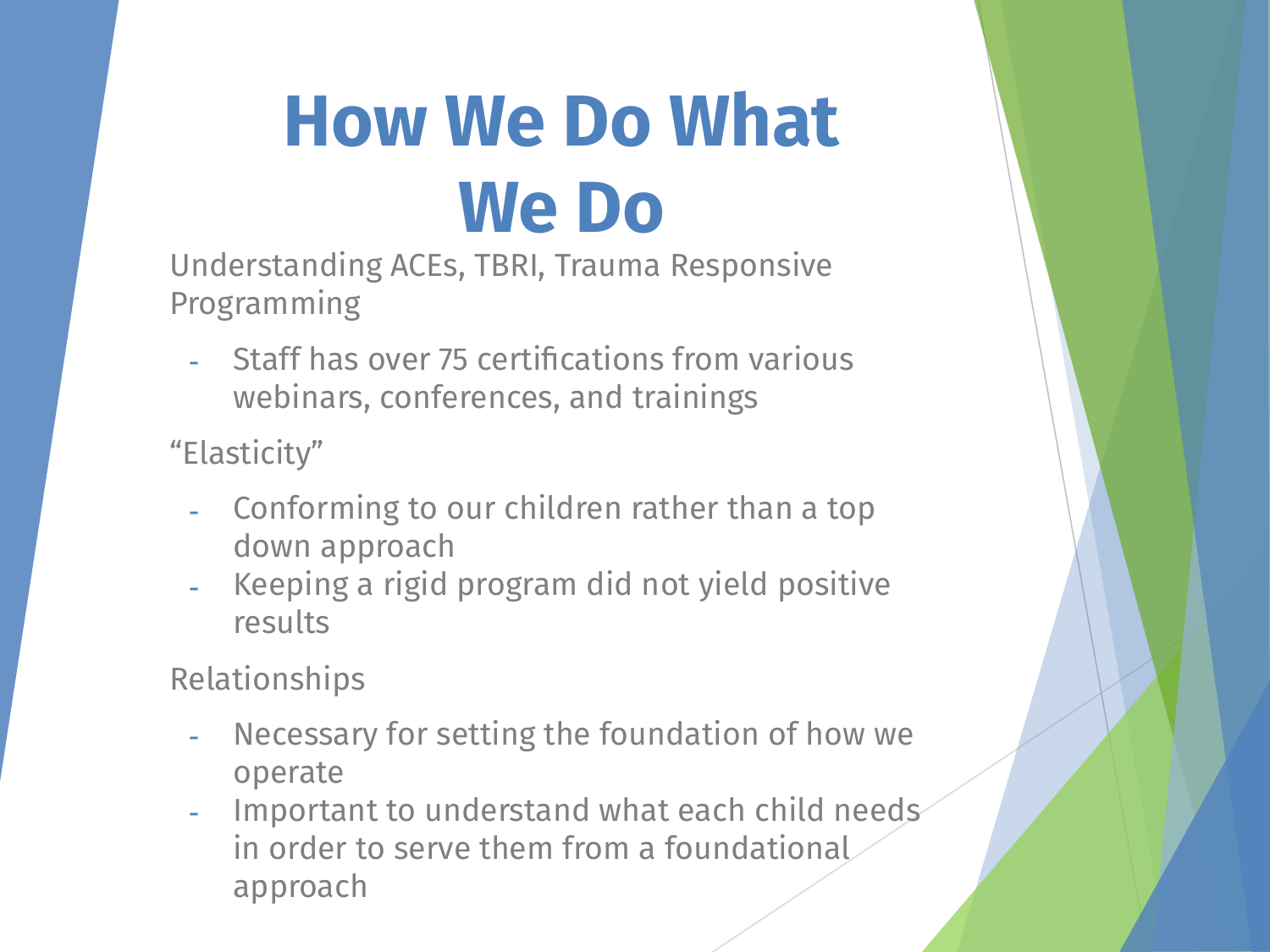

# How We Do What We Do
Understanding ACEs, TBRI, Trauma Responsive Programming
Staff has over 75 certifications from various webinars, conferences, and trainings
“Elasticity”
Conforming to our children rather than a top down approach
Keeping a rigid program did not yield positive results
Relationships
Necessary for setting the foundation of how we operate
Important to understand what each child needs in order to serve them from a foundational approach